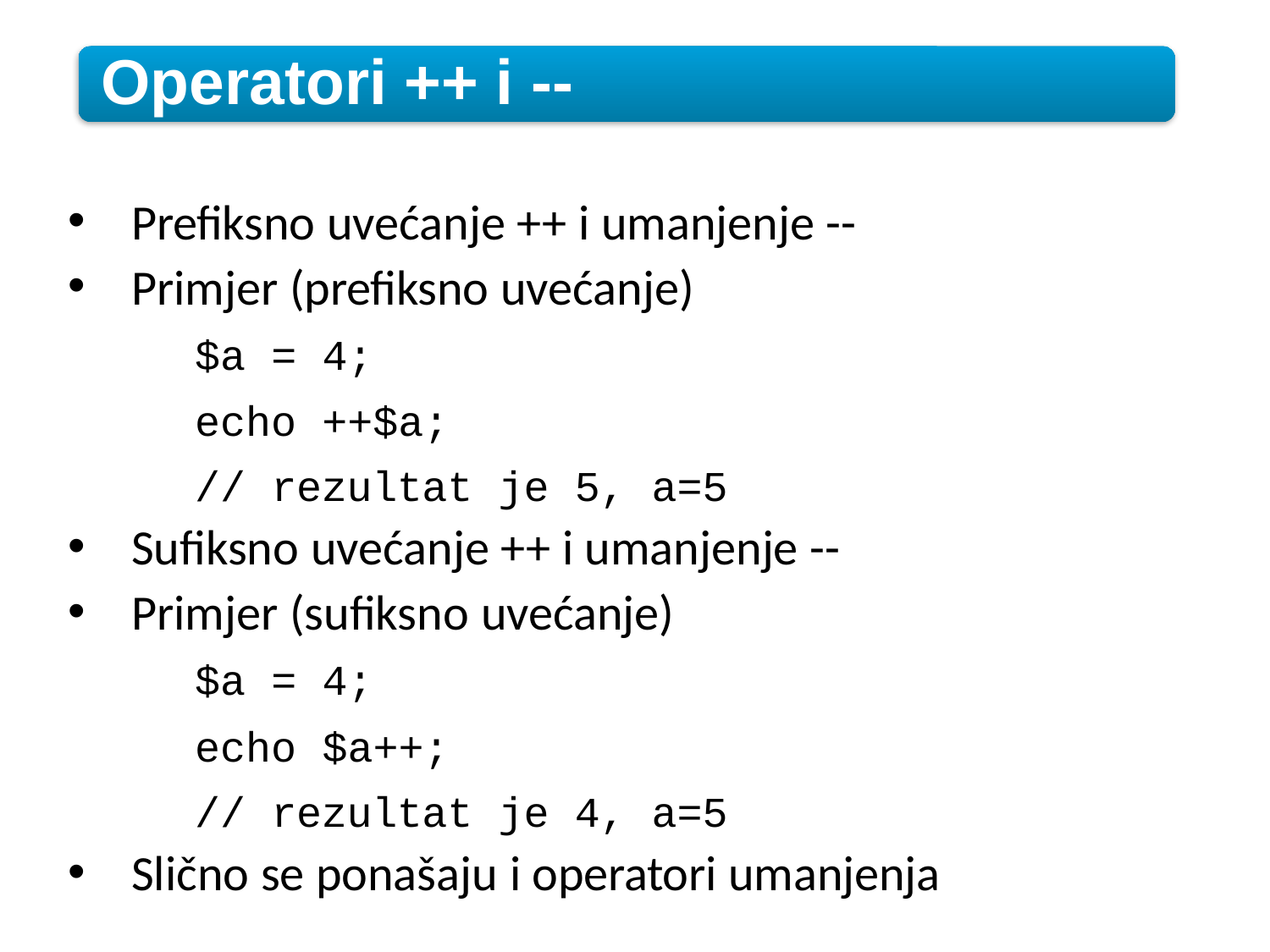

Operatori ++ i --
Prefiksno uvećanje ++ i umanjenje --
Primjer (prefiksno uvećanje)
	$a = 4;
	echo ++$a;
	// rezultat je 5, a=5
Sufiksno uvećanje ++ i umanjenje --
Primjer (sufiksno uvećanje)
	$a = 4;
	echo $a++;
	// rezultat je 4, a=5
Slično se ponašaju i operatori umanjenja